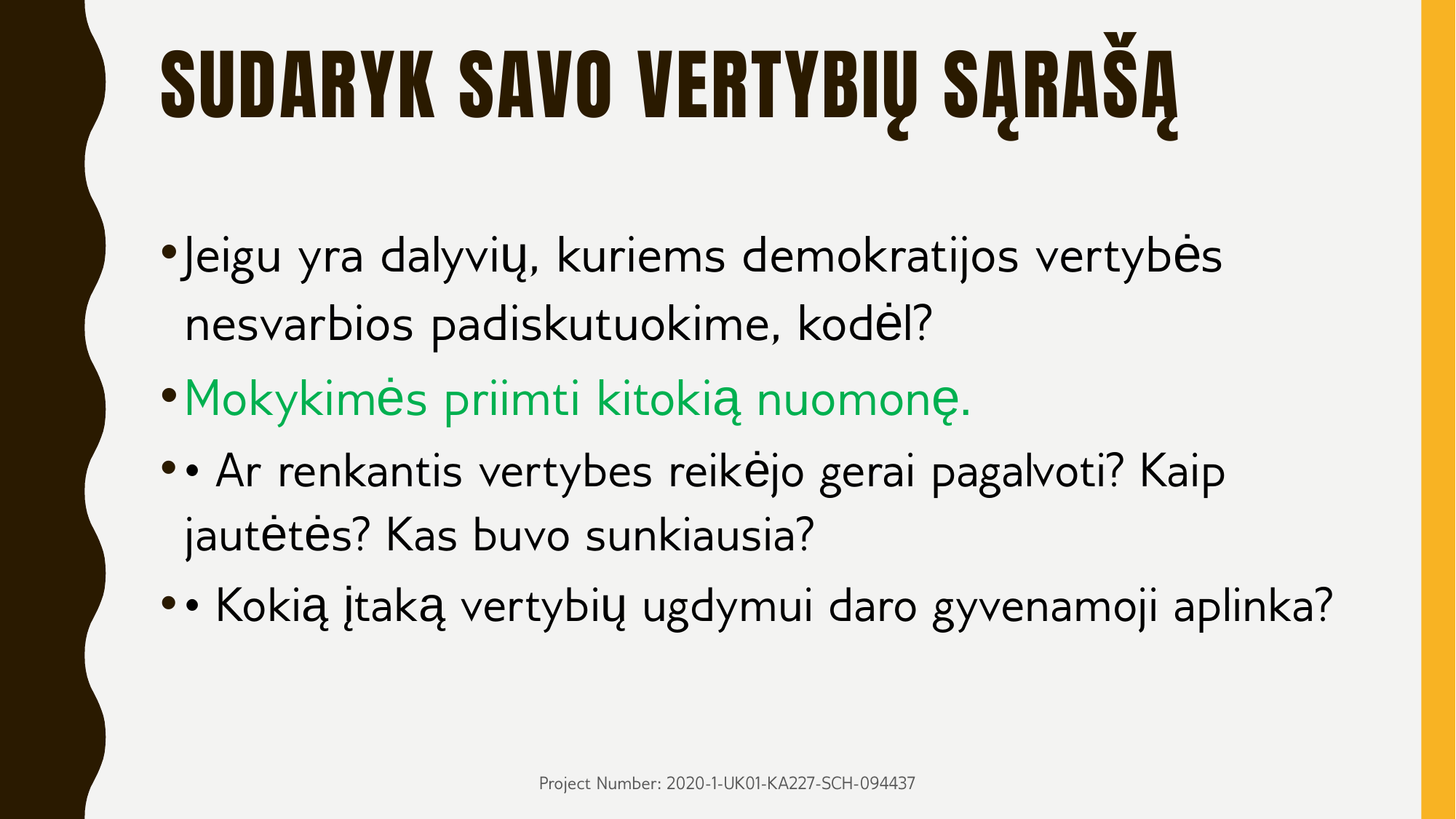

# sudaryk savo vertybių sąrašą
Jeigu yra dalyvių, kuriems demokratijos vertybės nesvarbios padiskutuokime, kodėl?
Mokykimės priimti kitokią nuomonę.
• Ar renkantis vertybes reikėjo gerai pagalvoti? Kaip jautėtės? Kas buvo sunkiausia?
• Kokią įtaką vertybių ugdymui daro gyvenamoji aplinka?

Project Number: 2020-1-UK01-KA227-SCH-094437